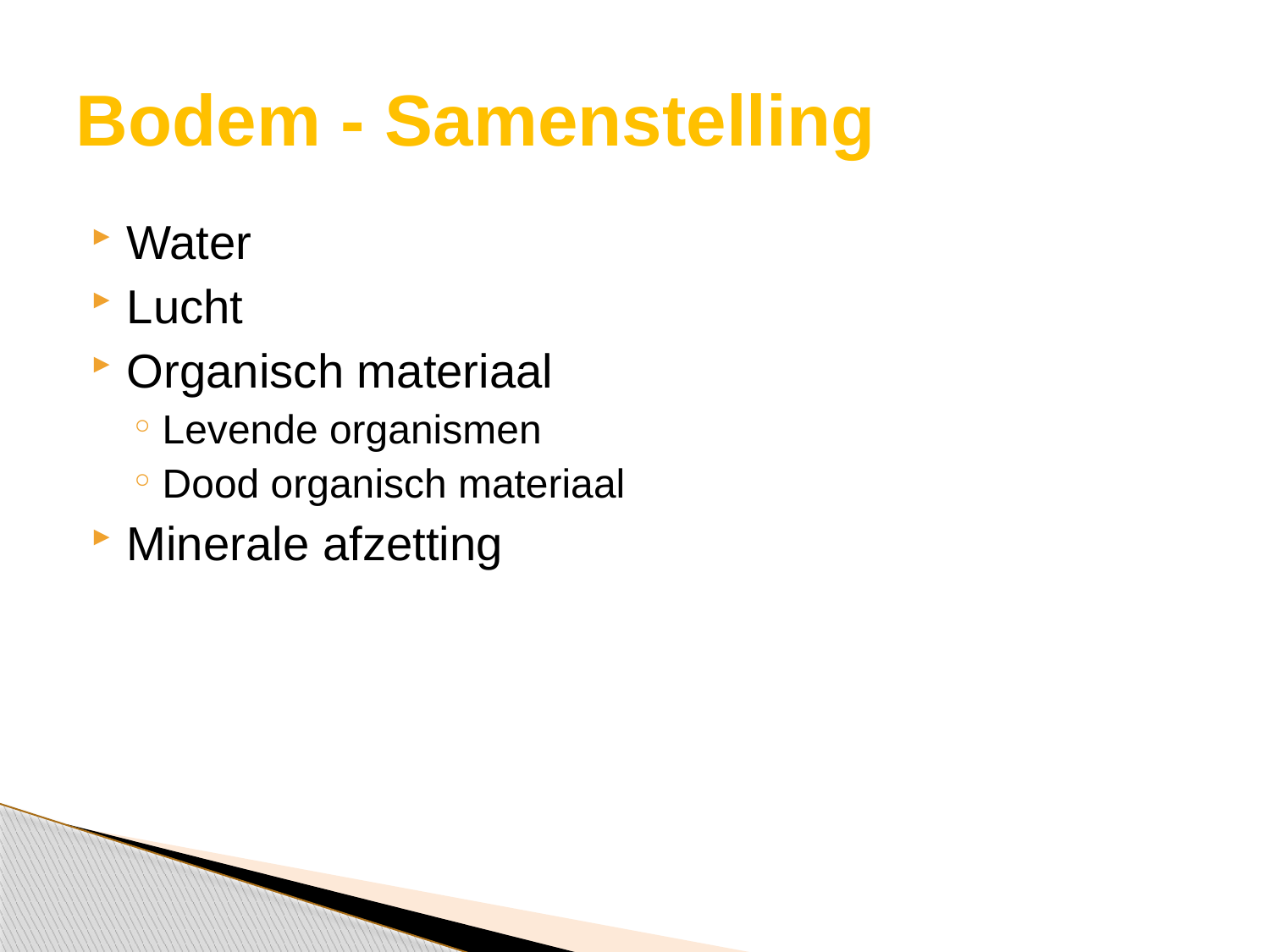

# Bodem - Samenstelling
Water
Lucht
Organisch materiaal
Levende organismen
Dood organisch materiaal
Minerale afzetting